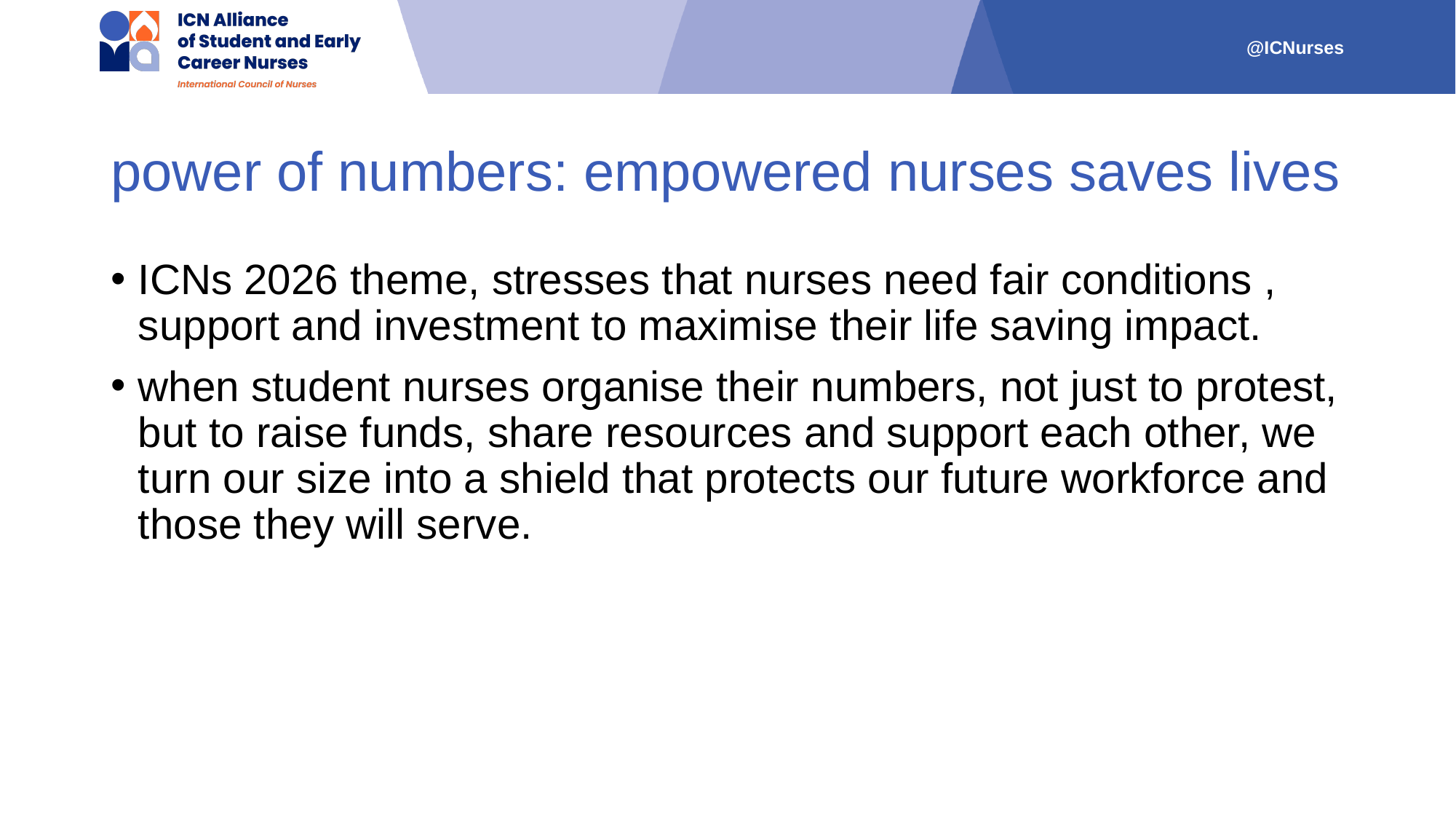

# power of numbers: empowered nurses saves lives
ICNs 2026 theme, stresses that nurses need fair conditions , support and investment to maximise their life saving impact.
when student nurses organise their numbers, not just to protest, but to raise funds, share resources and support each other, we turn our size into a shield that protects our future workforce and those they will serve.